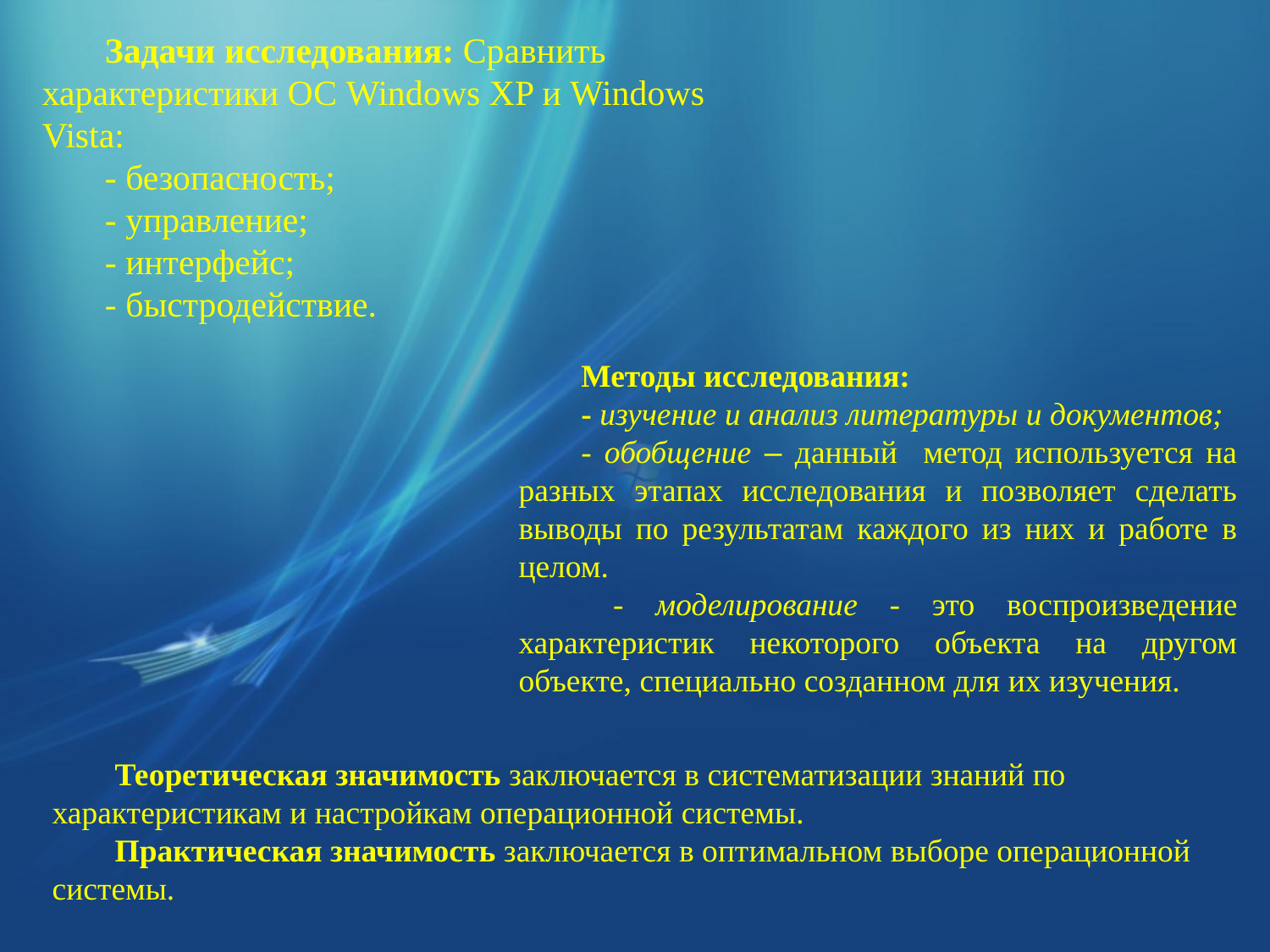

Задачи исследования: Сравнить характеристики ОС Windows XP и Windows Vista:
- безопасность;
- управление;
- интерфейс;
- быстродействие.
Методы исследования:
- изучение и анализ литературы и документов;
- обобщение – данный  метод используется на разных этапах исследования и позволяет сделать выводы по результатам каждого из них и работе в целом.
 - моделирование - это воспроизведение характеристик некоторого объекта на другом объекте, специально созданном для их изучения.
Теоретическая значимость заключается в систематизации знаний по характеристикам и настройкам операционной системы.
Практическая значимость заключается в оптимальном выборе операционной системы.